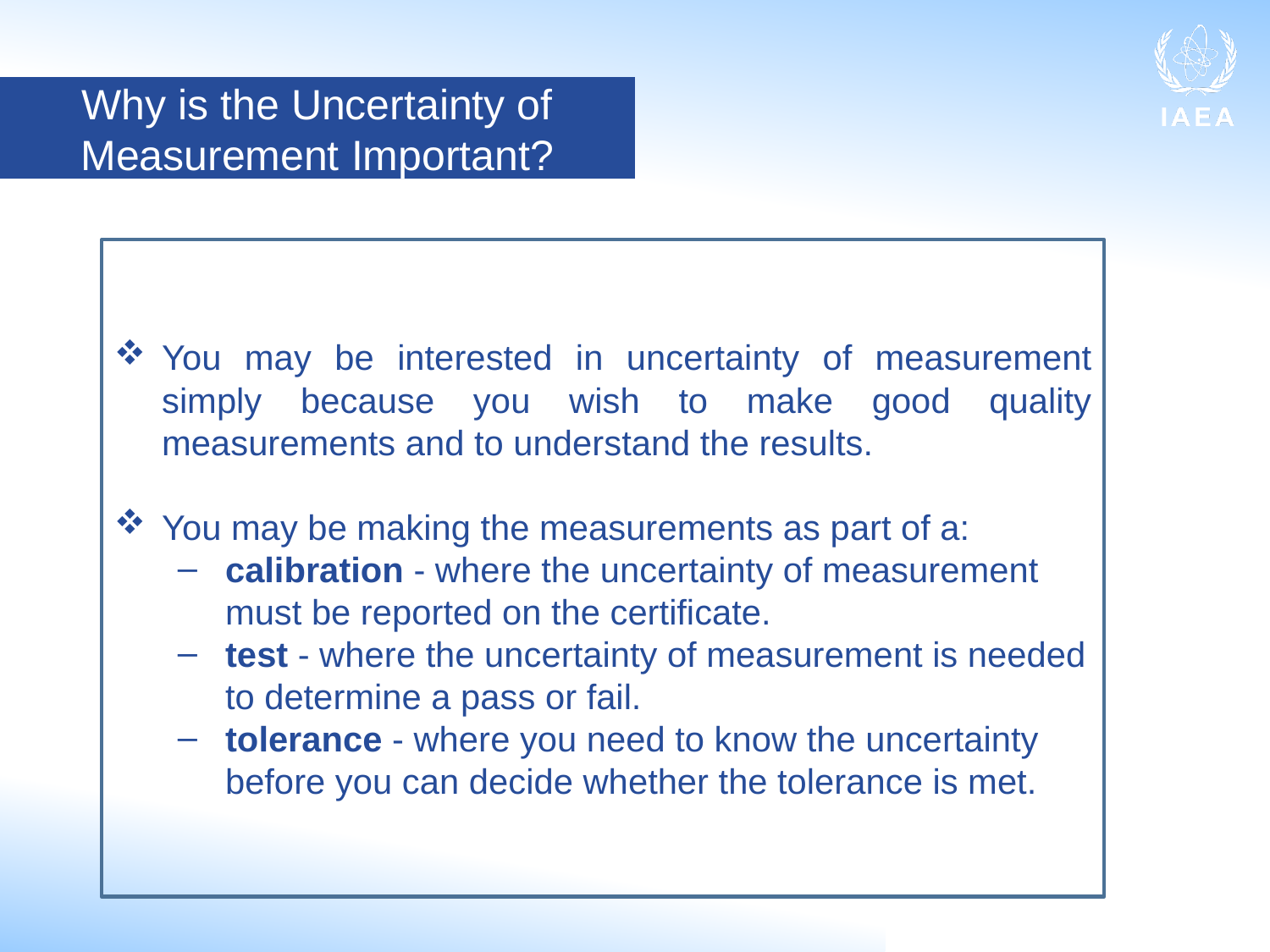

Why is the Uncertainty of Measurement Important?
You may be interested in uncertainty of measurement simply because you wish to make good quality measurements and to understand the results.

You may be making the measurements as part of a:
calibration - where the uncertainty of measurement must be reported on the certificate.
test - where the uncertainty of measurement is needed to determine a pass or fail.
tolerance - where you need to know the uncertainty before you can decide whether the tolerance is met.